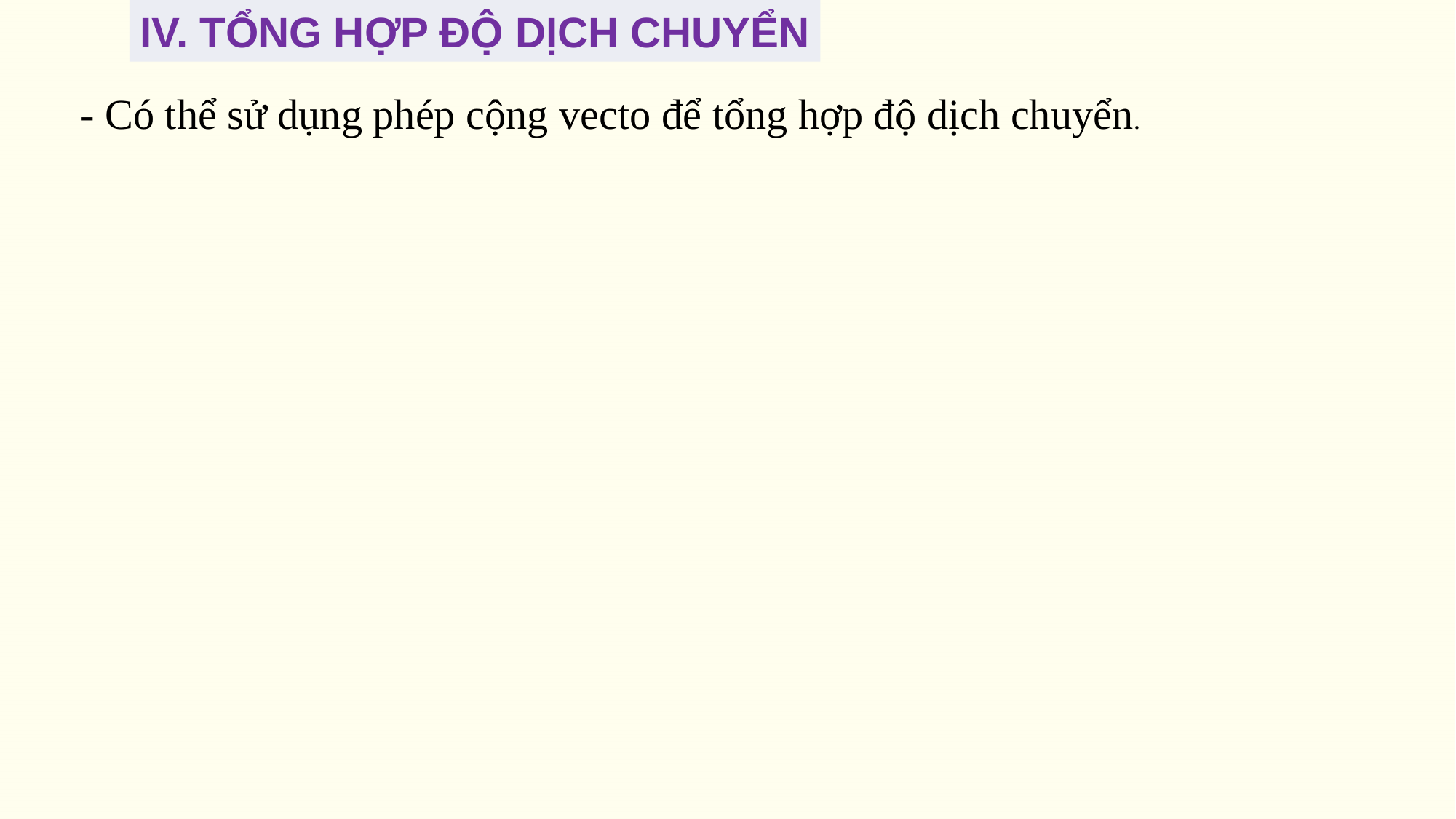

IV. TỔNG HỢP ĐỘ DỊCH CHUYỂN
- Có thể sử dụng phép cộng vecto để tổng hợp độ dịch chuyển.